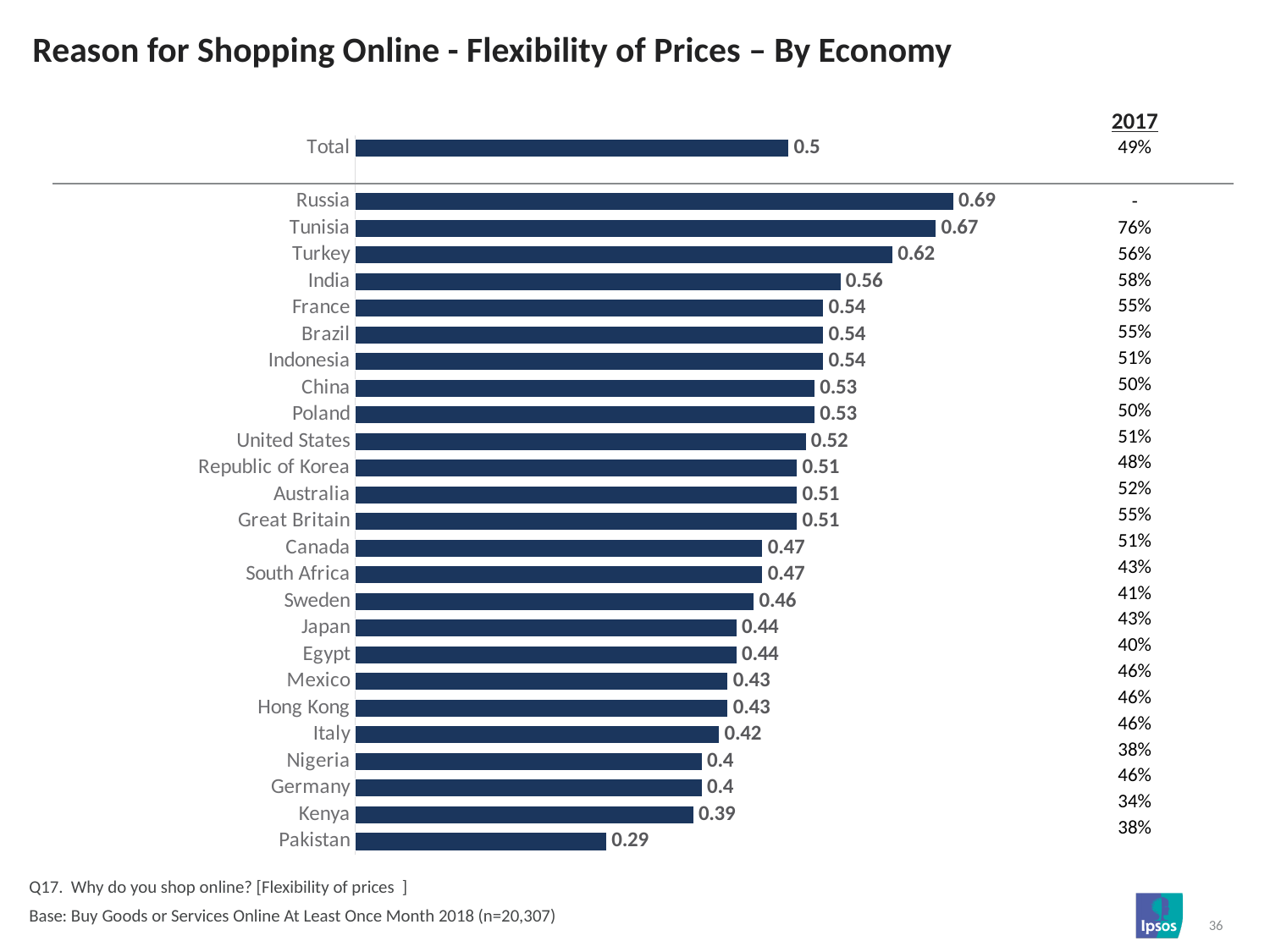

# Reason for Shopping Online - Flexibility of Prices – By Economy
| 2017 |
| --- |
| 49% |
|  |
| - |
| 76% |
| 56% |
| 58% |
| 55% |
| 55% |
| 51% |
| 50% |
| 50% |
| 51% |
| 48% |
| 52% |
| 55% |
| 51% |
| 43% |
| 41% |
| 43% |
| 40% |
| 46% |
| 46% |
| 46% |
| 38% |
| 46% |
| 34% |
| 38% |

### Chart

| Category | Column1 |
|---|---|
| Total | 0.5 |
|  | None |
| Russia | 0.69 |
| Tunisia | 0.67 |
| Turkey | 0.62 |
| India | 0.56 |
| France | 0.54 |
| Brazil | 0.54 |
| Indonesia | 0.54 |
| China | 0.53 |
| Poland | 0.53 |
| United States | 0.52 |
| Republic of Korea | 0.51 |
| Australia | 0.51 |
| Great Britain | 0.51 |
| Canada | 0.47 |
| South Africa | 0.47 |
| Sweden | 0.46 |
| Japan | 0.44 |
| Egypt | 0.44 |
| Mexico | 0.43 |
| Hong Kong | 0.43 |
| Italy | 0.42 |
| Nigeria | 0.4 |
| Germany | 0.4 |
| Kenya | 0.39 |
| Pakistan | 0.29 |
Q17.  Why do you shop online? [Flexibility of prices  ]
Base: Buy Goods or Services Online At Least Once Month 2018 (n=20,307)